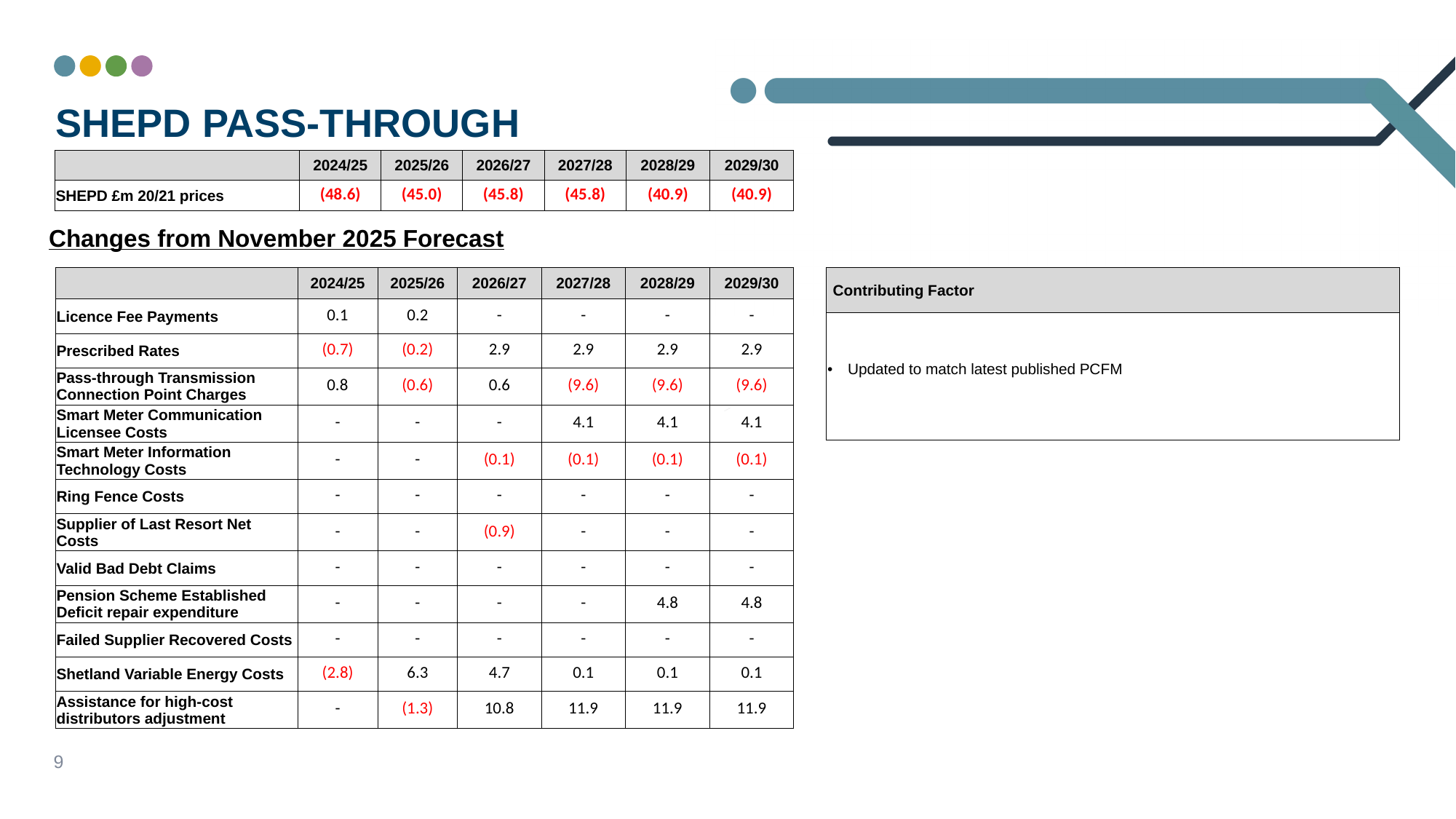

# SHEPD Pass-through
|  | 2024/25 | 2025/26 | 2026/27 | 2027/28 | 2028/29 | 2029/30 |
| --- | --- | --- | --- | --- | --- | --- |
| SHEPD £m 20/21 prices | (48.6) | (45.0) | (45.8) | (45.8) | (40.9) | (40.9) |
Changes from November 2025 Forecast
|  | 2024/25 | 2025/26 | 2026/27 | 2027/28 | 2028/29 | 2029/30 |
| --- | --- | --- | --- | --- | --- | --- |
| Licence Fee Payments | 0.1 | 0.2 | - | - | - | - |
| Prescribed Rates | (0.7) | (0.2) | 2.9 | 2.9 | 2.9 | 2.9 |
| Pass-through Transmission Connection Point Charges | 0.8 | (0.6) | 0.6 | (9.6) | (9.6) | (9.6) |
| Smart Meter Communication Licensee Costs | - | - | - | 4.1 | 4.1 | 4.1 |
| Smart Meter Information Technology Costs | - | - | (0.1) | (0.1) | (0.1) | (0.1) |
| Ring Fence Costs | - | - | - | - | - | - |
| Supplier of Last Resort Net Costs | - | - | (0.9) | - | - | - |
| Valid Bad Debt Claims | - | - | - | - | - | - |
| Pension Scheme Established Deficit repair expenditure | - | - | - | - | 4.8 | 4.8 |
| Failed Supplier Recovered Costs | - | - | - | - | - | - |
| Shetland Variable Energy Costs | (2.8) | 6.3 | 4.7 | 0.1 | 0.1 | 0.1 |
| Assistance for high-cost distributors adjustment | - | (1.3) | 10.8 | 11.9 | 11.9 | 11.9 |
| Contributing Factor |
| --- |
| Updated to match latest published PCFM |